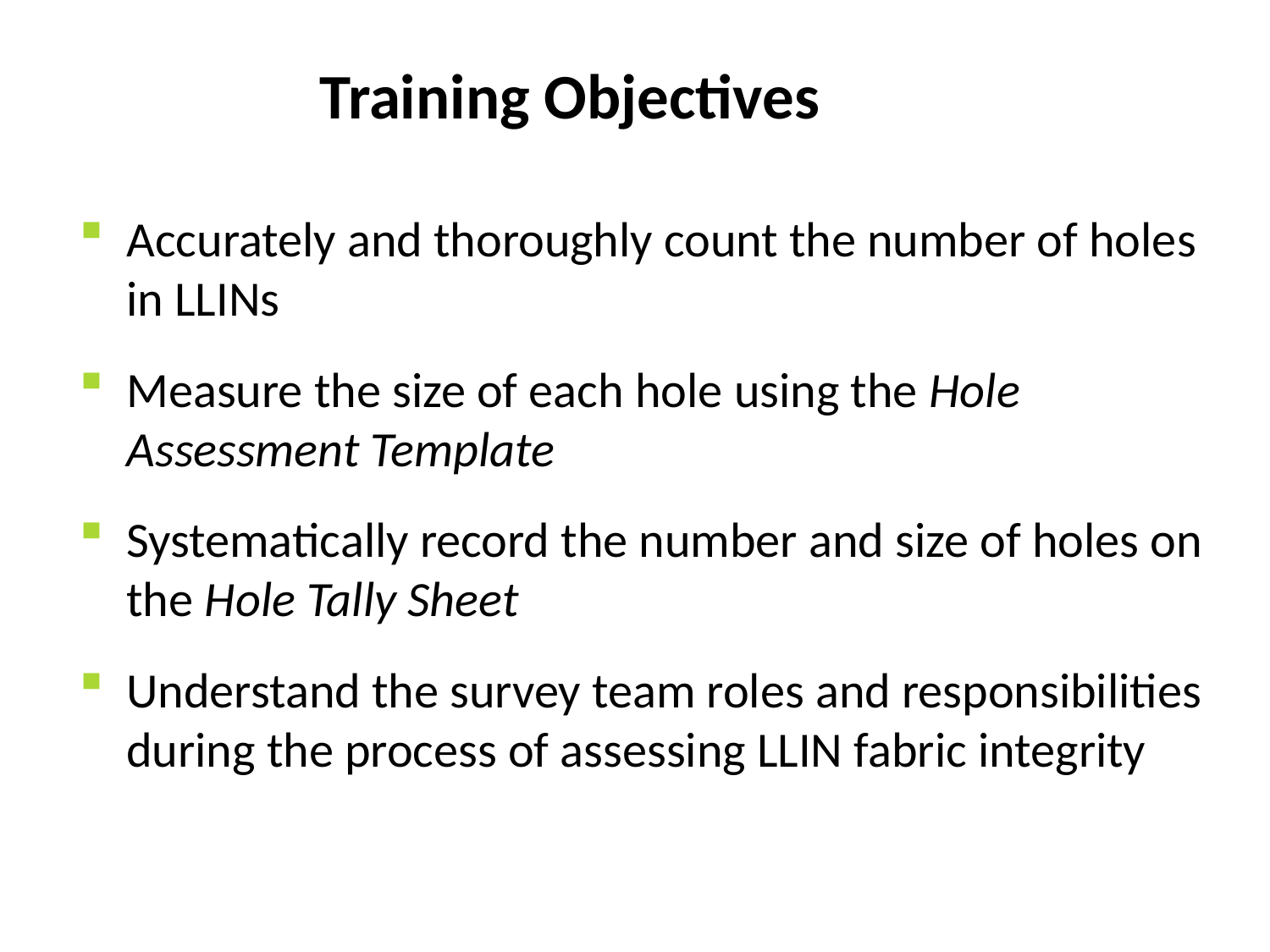

# Training Objectives
Accurately and thoroughly count the number of holes in LLINs
Measure the size of each hole using the Hole Assessment Template
Systematically record the number and size of holes on the Hole Tally Sheet
Understand the survey team roles and responsibilities during the process of assessing LLIN fabric integrity